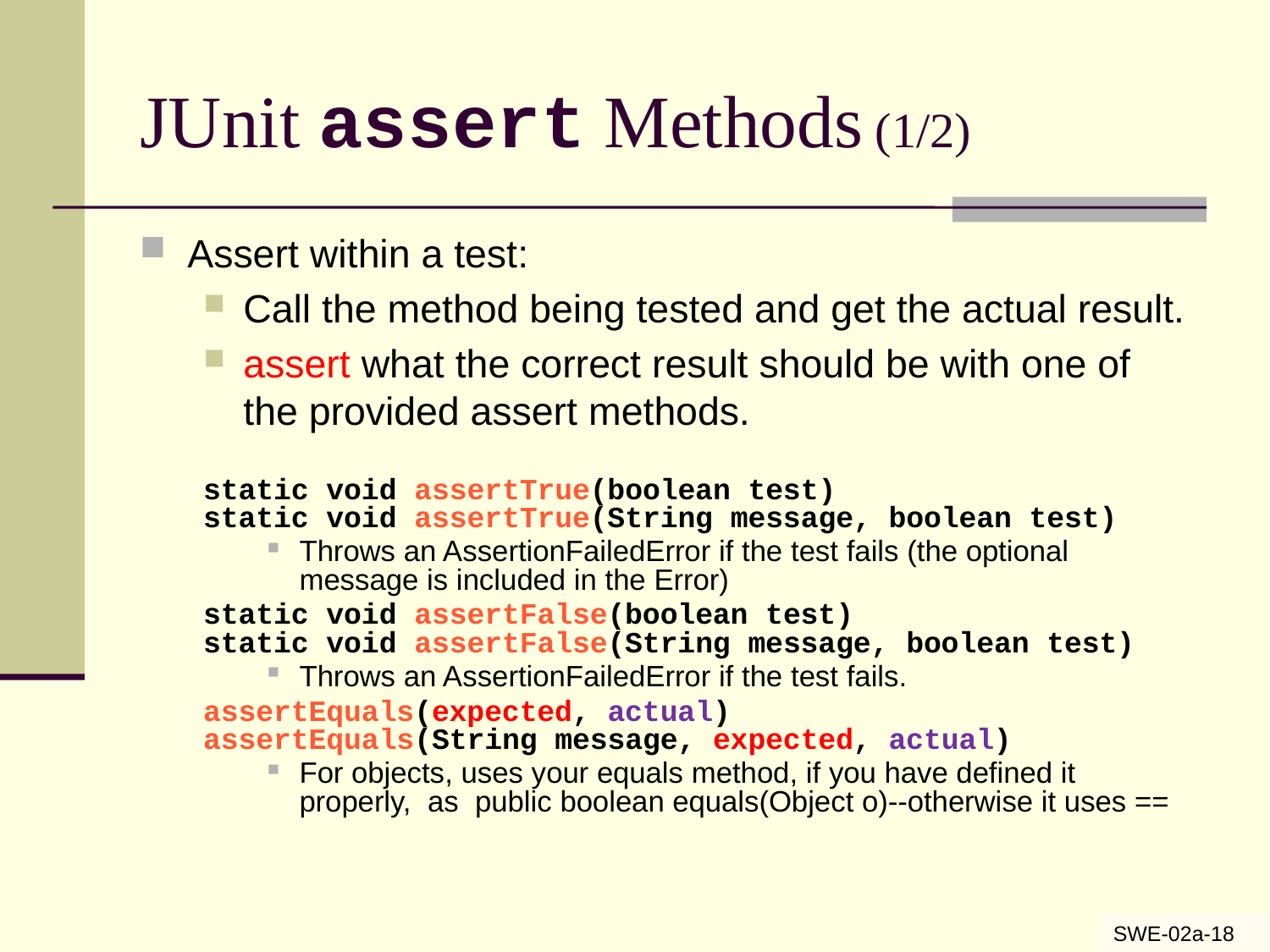

# JUnit assert Methods (1/2)
Assert within a test:
Call the method being tested and get the actual result.
assert what the correct result should be with one of the provided assert methods.

static void assertTrue(boolean test)
static void assertTrue(String message, boolean test)
Throws an AssertionFailedError if the test fails (the optional message is included in the Error)
static void assertFalse(boolean test)
static void assertFalse(String message, boolean test)
Throws an AssertionFailedError if the test fails.
assertEquals(expected, actual)
assertEquals(String message, expected, actual)
For objects, uses your equals method, if you have defined it properly,  as  public boolean equals(Object o)--otherwise it uses ==